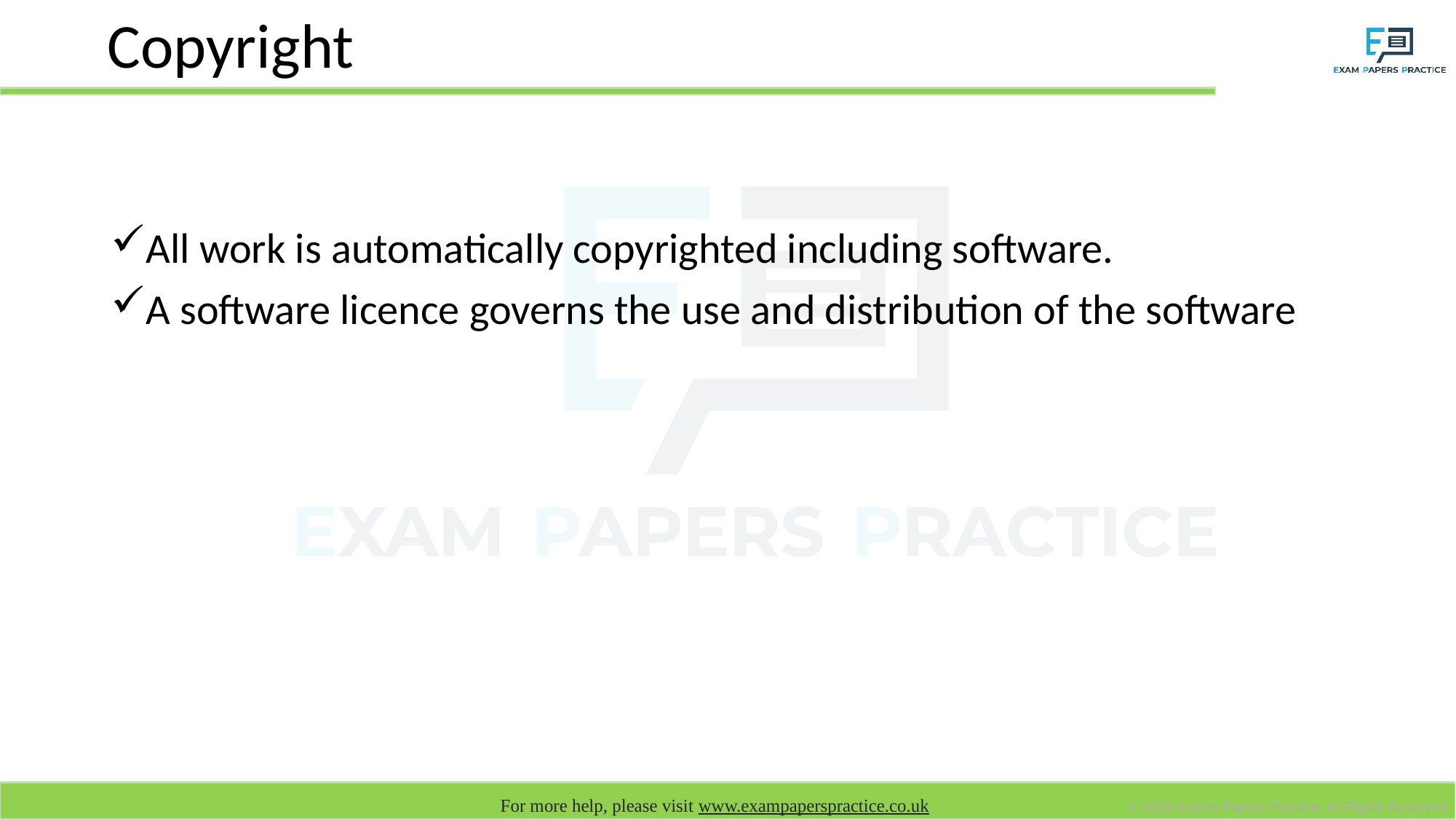

# Copyright
All work is automatically copyrighted including software.
A software licence governs the use and distribution of the software